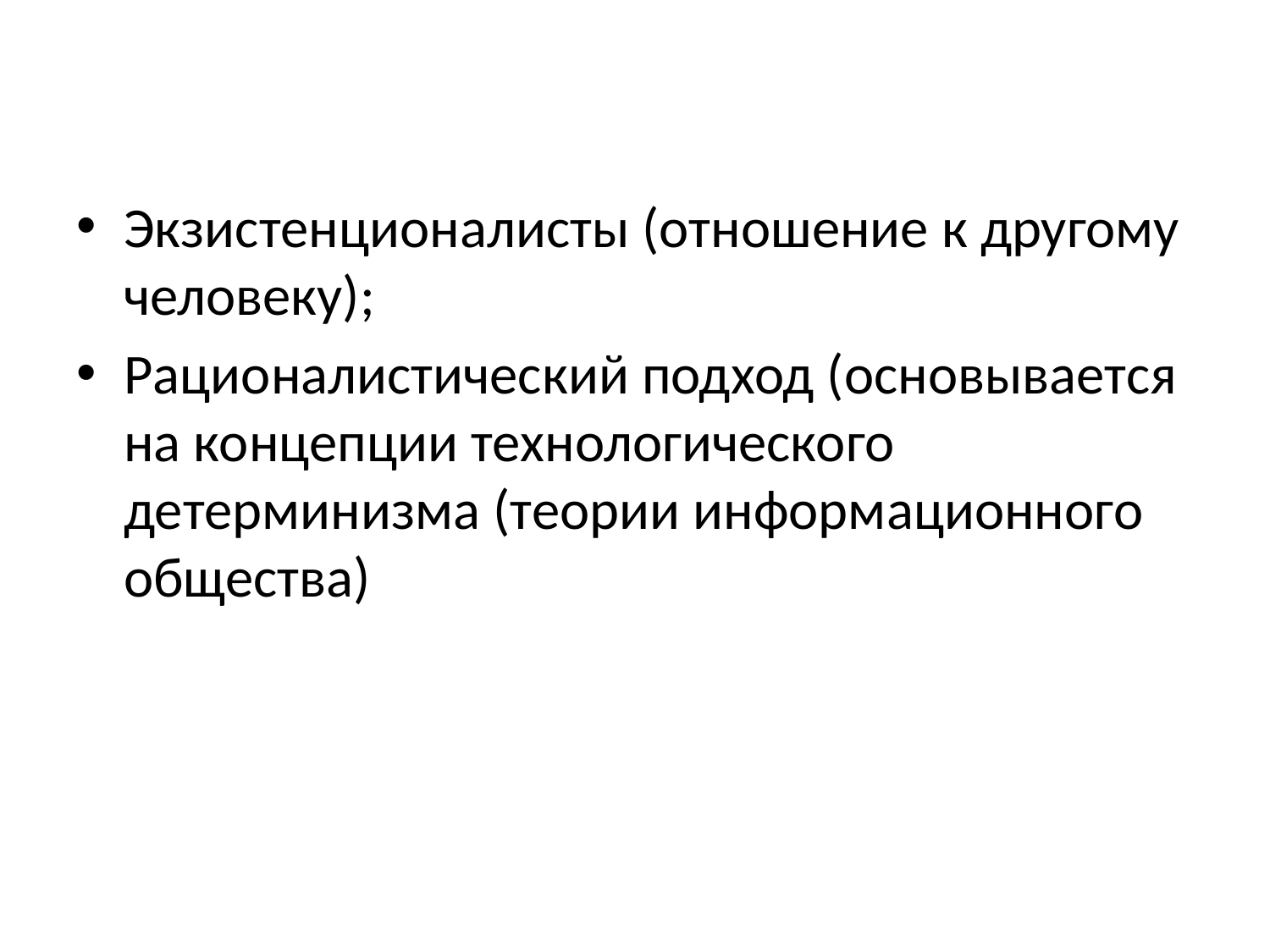

Экзистенционалисты (отношение к другому человеку);
Рационалистический подход (основывается на концепции технологического детерминизма (теории информационного общества)